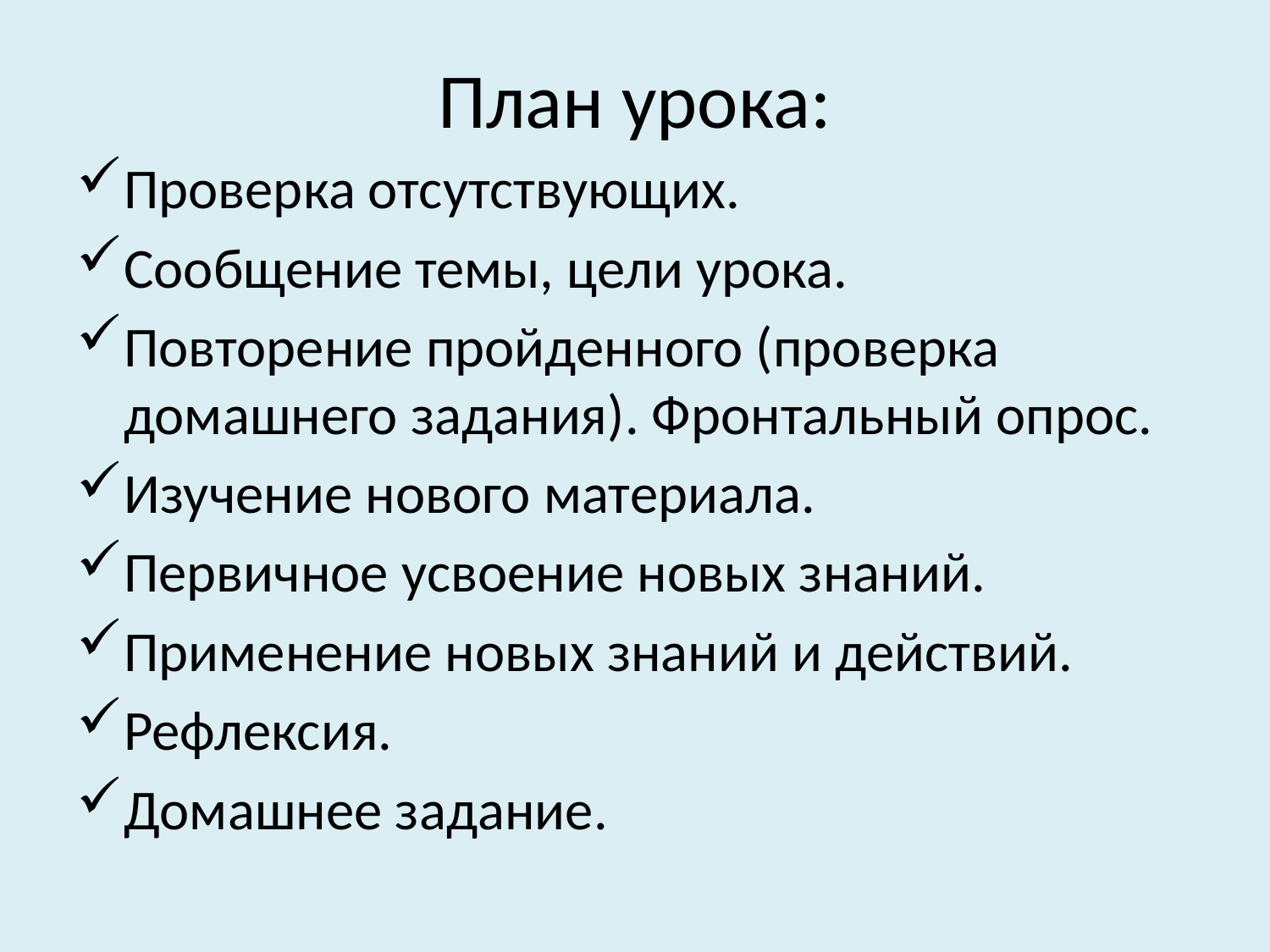

# План урока:
Проверка отсутствующих.
Сообщение темы, цели урока.
Повторение пройденного (проверка домашнего задания). Фронтальный опрос.
Изучение нового материала.
Первичное усвоение новых знаний.
Применение новых знаний и действий.
Рефлексия.
Домашнее задание.